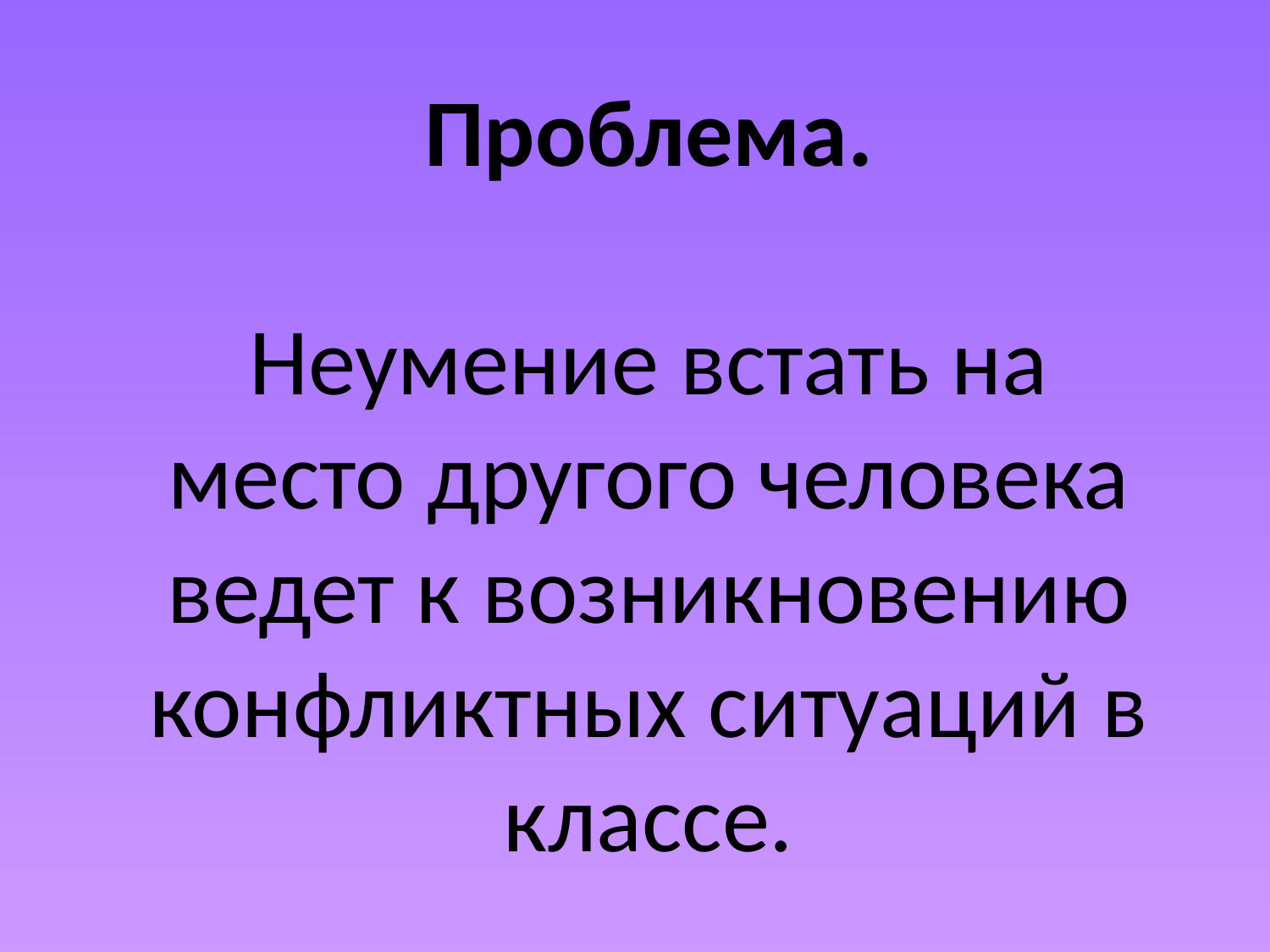

# Проблема. Неумение встать на место другого человека ведет к возникновению конфликтных ситуаций в классе.